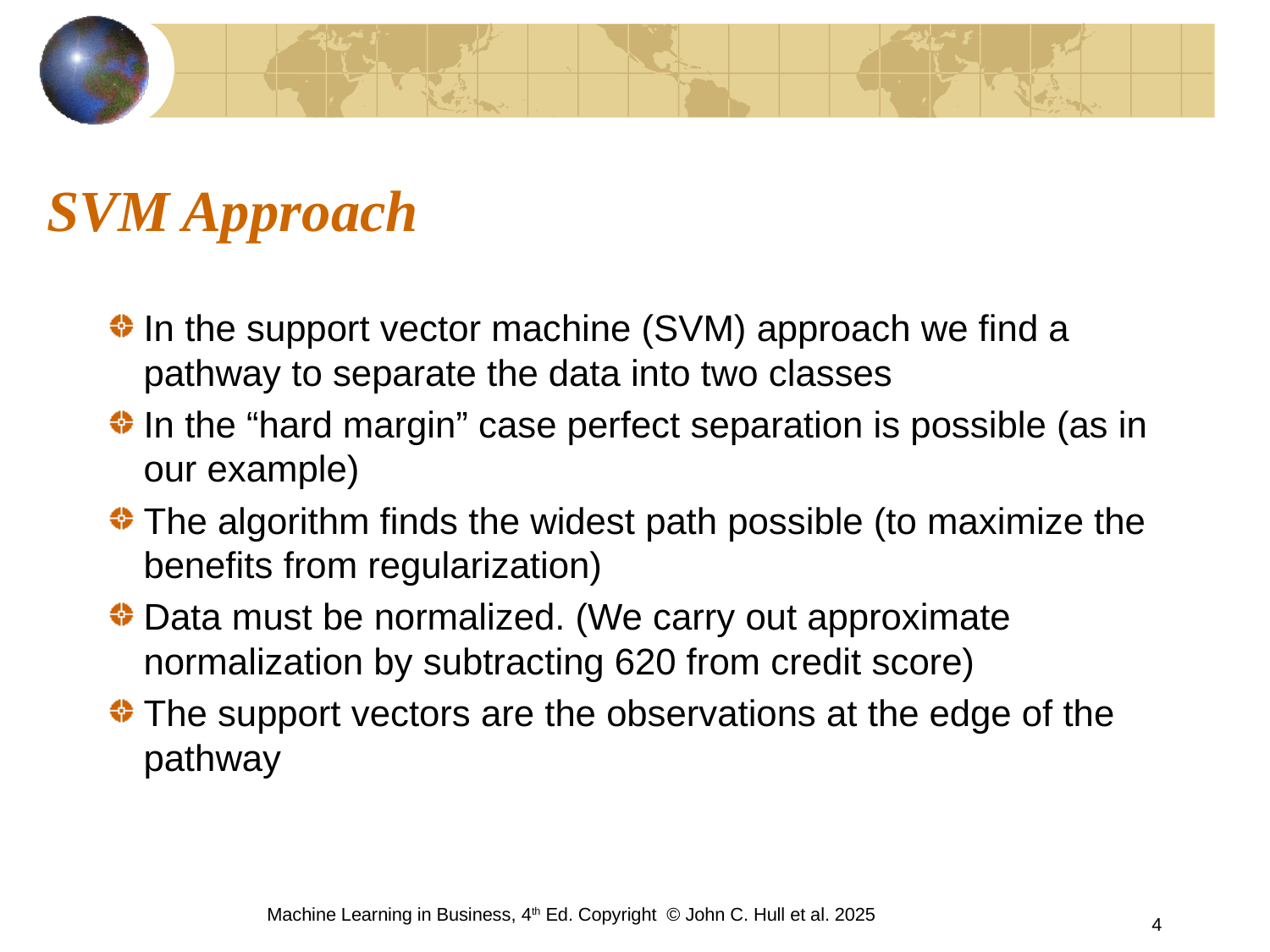

# SVM Approach
In the support vector machine (SVM) approach we find a pathway to separate the data into two classes
In the “hard margin” case perfect separation is possible (as in our example)
The algorithm finds the widest path possible (to maximize the benefits from regularization)
Data must be normalized. (We carry out approximate normalization by subtracting 620 from credit score)
The support vectors are the observations at the edge of the pathway
Machine Learning in Business, 4th Ed. Copyright  © John C. Hull et al. 2025
4